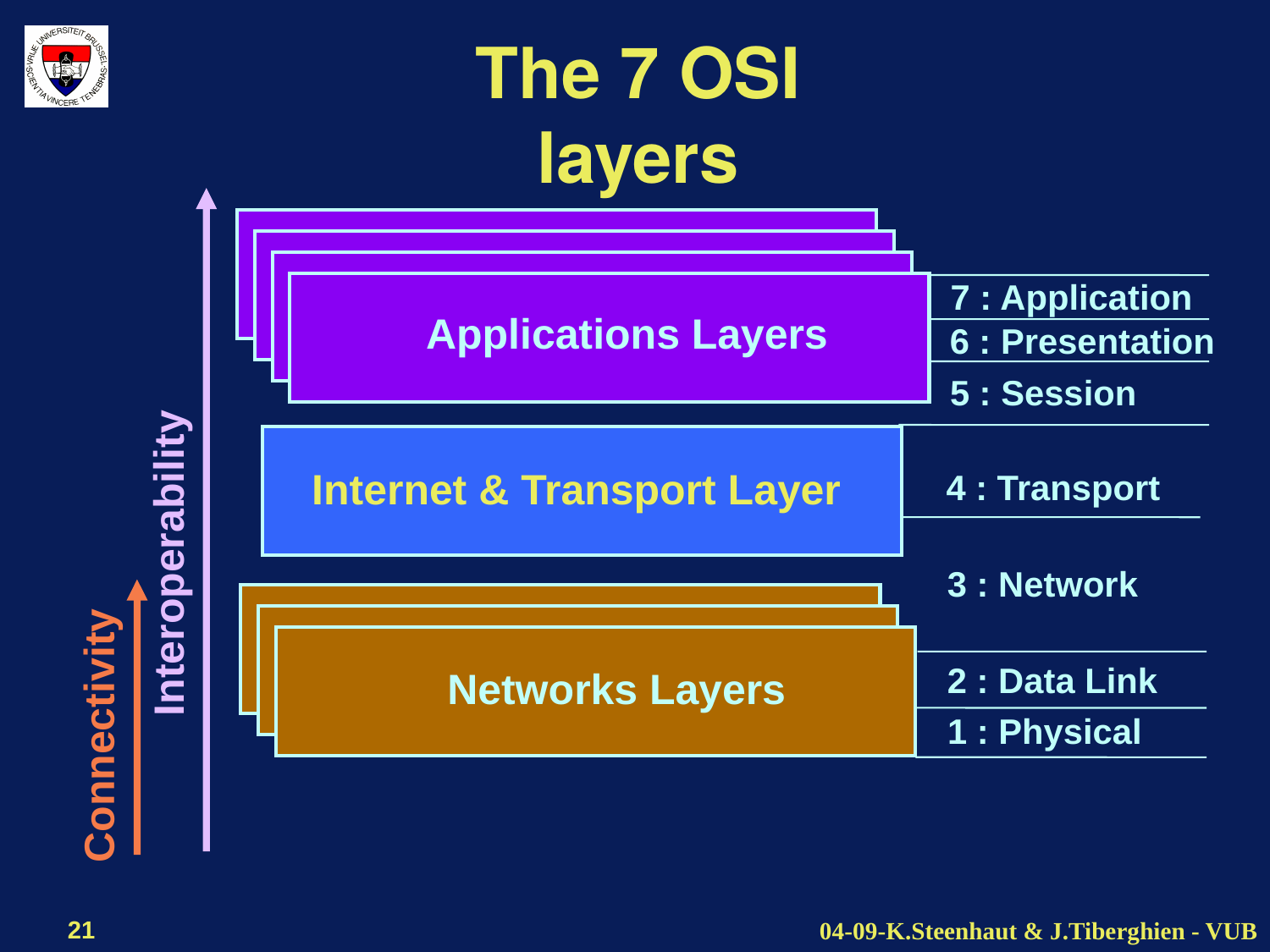

# The 7 OSI layers

7 : Application

Applications Layers
6 : Presentation

5 : Session

Internet & Transport Layer
4 : Transport

Interoperability
3 : Network

Networks Layers

2 : Data Link
Connectivity

1 : Physical

21